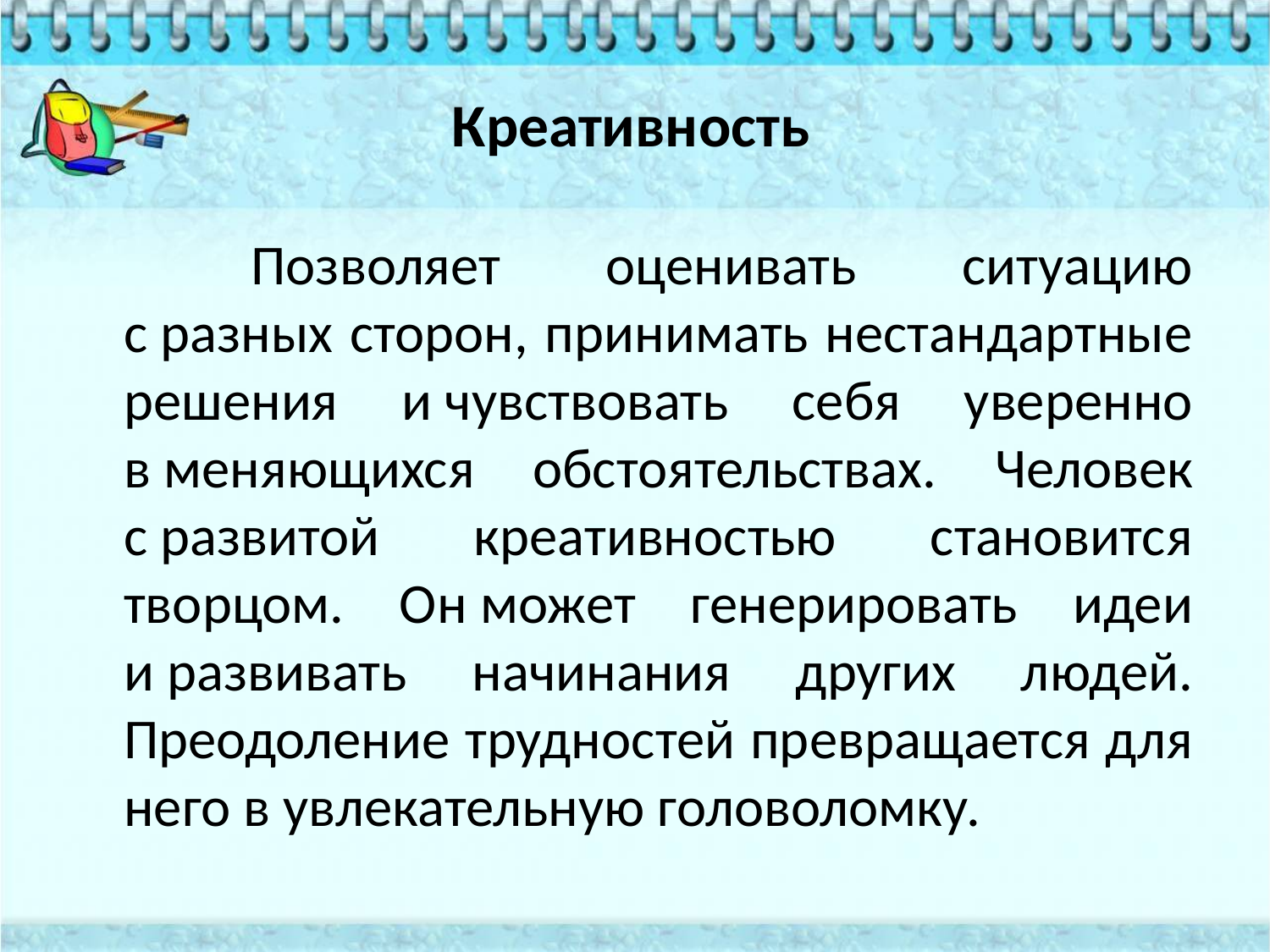

# Креативность
		Позволяет оценивать ситуацию с разных сторон, принимать нестандартные решения и чувствовать себя уверенно в меняющихся обстоятельствах. Человек с развитой креативностью становится творцом. Он может генерировать идеи и развивать начинания других людей. Преодоление трудностей превращается для него в увлекательную головоломку.